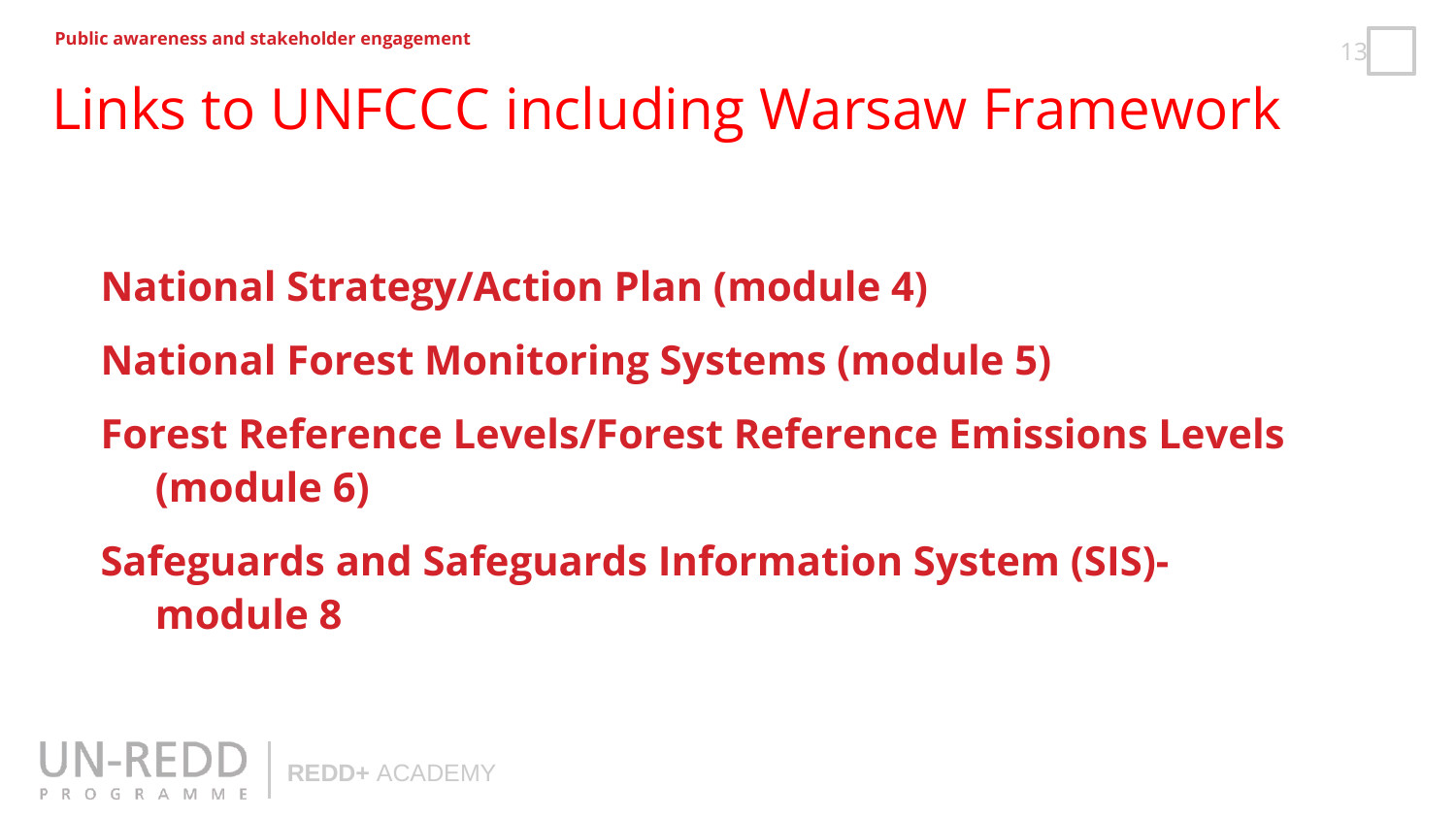

Public awareness and stakeholder engagement
Links to UNFCCC including Warsaw Framework

National Strategy/Action Plan (module 4)
National Forest Monitoring Systems (module 5)
Forest Reference Levels/Forest Reference Emissions Levels (module 6)
Safeguards and Safeguards Information System (SIS)-module 8